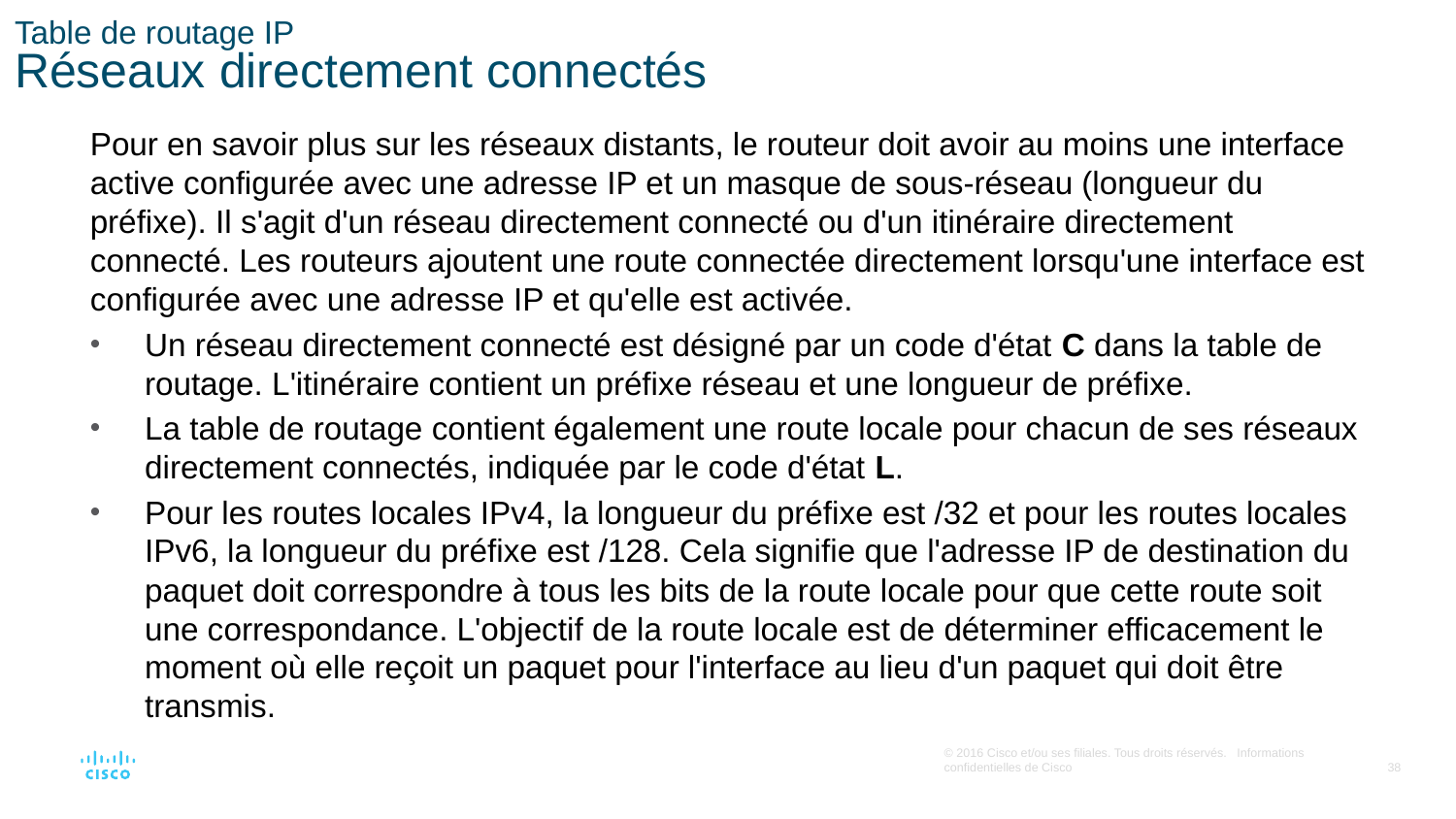

# Table de routage IP Réseaux directement connectés
Pour en savoir plus sur les réseaux distants, le routeur doit avoir au moins une interface active configurée avec une adresse IP et un masque de sous-réseau (longueur du préfixe). Il s'agit d'un réseau directement connecté ou d'un itinéraire directement connecté. Les routeurs ajoutent une route connectée directement lorsqu'une interface est configurée avec une adresse IP et qu'elle est activée.
Un réseau directement connecté est désigné par un code d'état C dans la table de routage. L'itinéraire contient un préfixe réseau et une longueur de préfixe.
La table de routage contient également une route locale pour chacun de ses réseaux directement connectés, indiquée par le code d'état L.
Pour les routes locales IPv4, la longueur du préfixe est /32 et pour les routes locales IPv6, la longueur du préfixe est /128. Cela signifie que l'adresse IP de destination du paquet doit correspondre à tous les bits de la route locale pour que cette route soit une correspondance. L'objectif de la route locale est de déterminer efficacement le moment où elle reçoit un paquet pour l'interface au lieu d'un paquet qui doit être transmis.